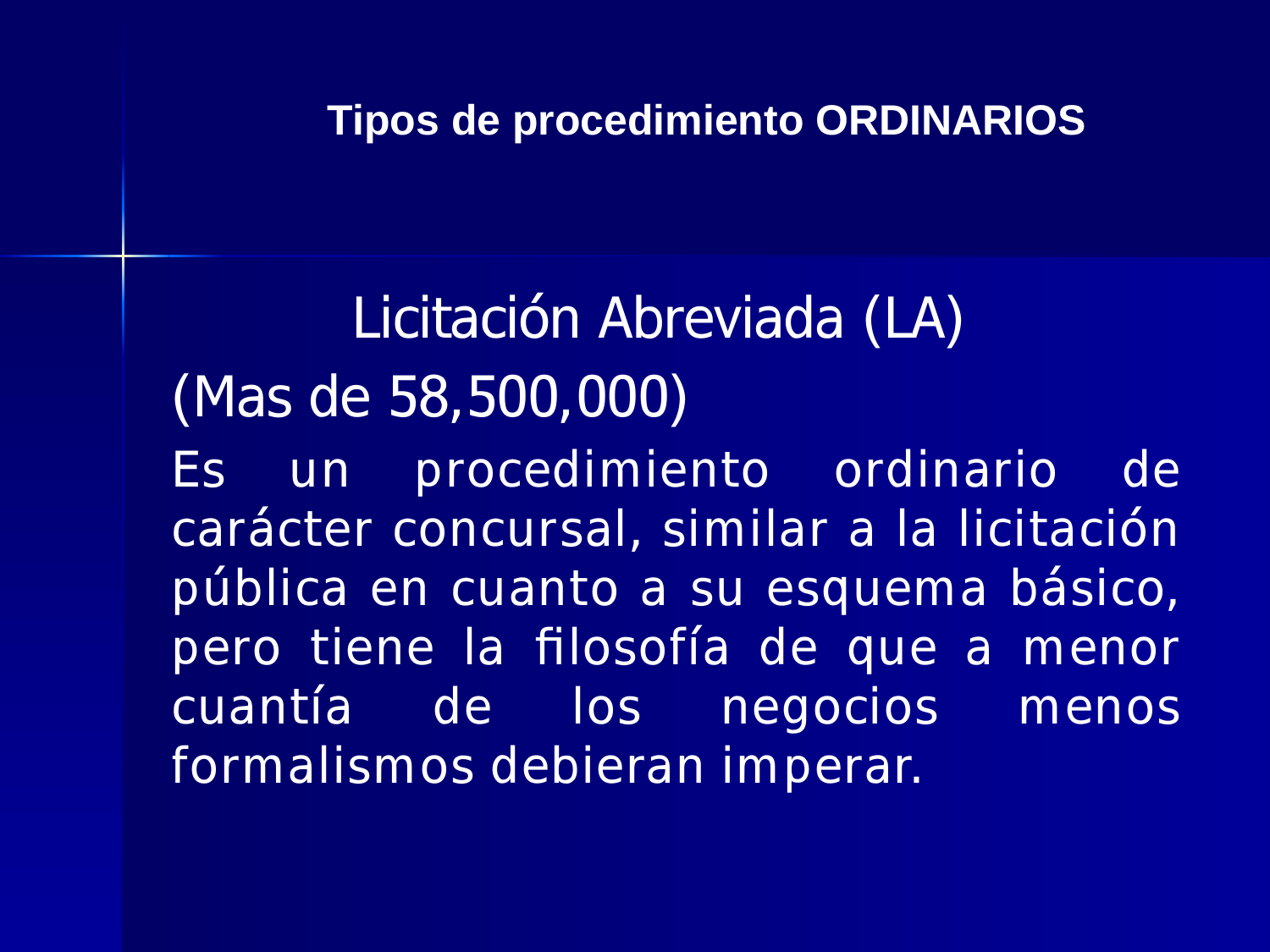

Tipos de procedimiento ORDINARIOS
Licitación Abreviada (LA)
(Mas de 58,500,000)
Es un procedimiento ordinario de carácter concursal, similar a la licitación pública en cuanto a su esquema básico, pero tiene la filosofía de que a menor cuantía de los negocios menos formalismos debieran imperar.